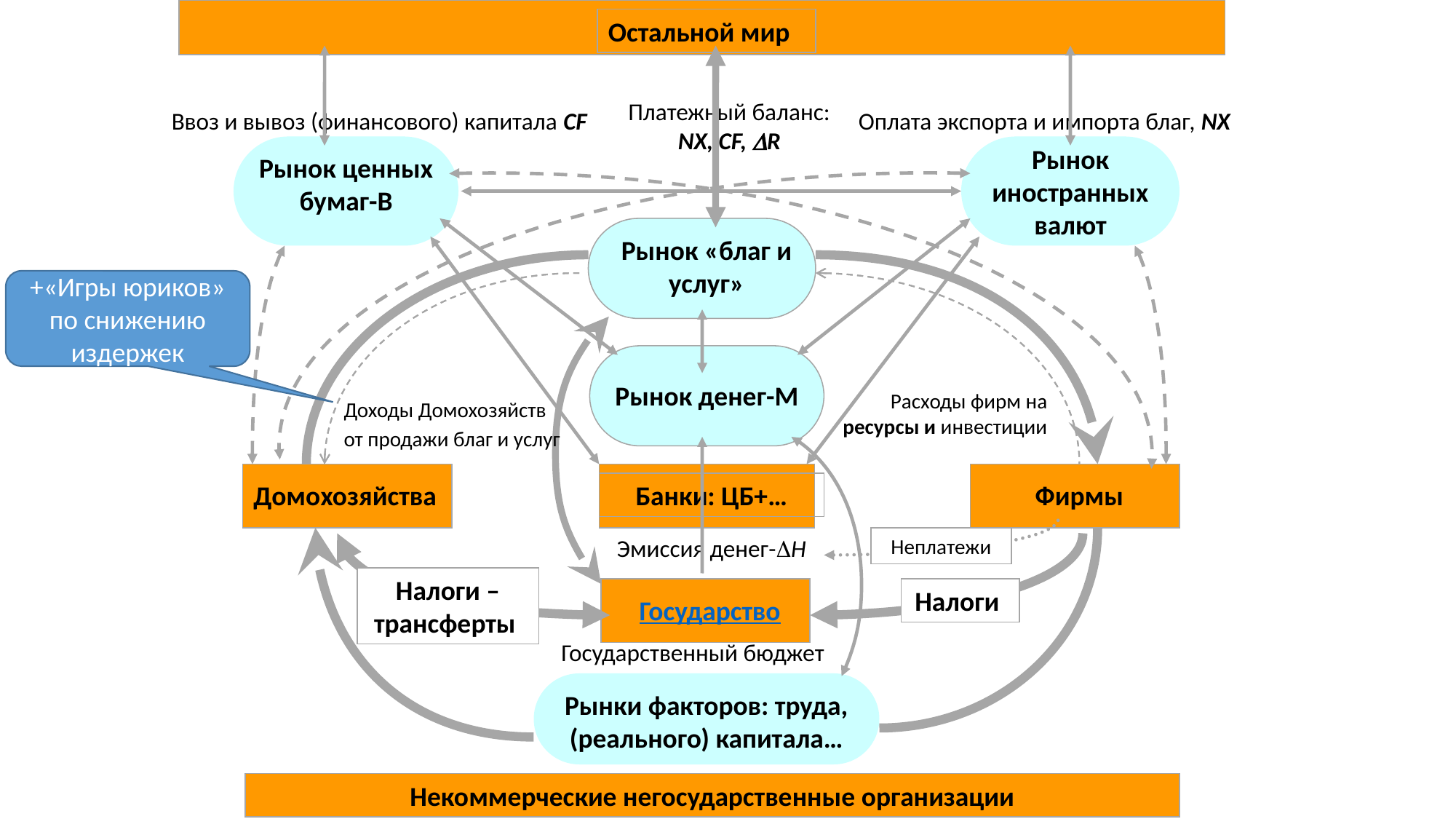

Остальной мир

Платежный баланс: NX, CF, ΔR
Ввоз и вывоз (финансового) капитала CF
Оплата экспорта и импорта благ, NX

Рынок иностранных валют

Некоммерческие негосударственные организации

Рынок ценных бумаг-B

Рынок денег-M

Банки: ЦБ+…

Эмиссия денег-ΔH
Неплатежи
Государственный бюджет

Рынок «благ и услуг»

Домохозяйства
Фирмы

Рынки факторов: труда, (реального) капитала…
+«Игры юриков» по снижению издержек

Расходы фирм на  ресурсы и инвестиции
Доходы Домохозяйств от продажи благ и услуг

Налоги –трансферты

Налоги
Государство